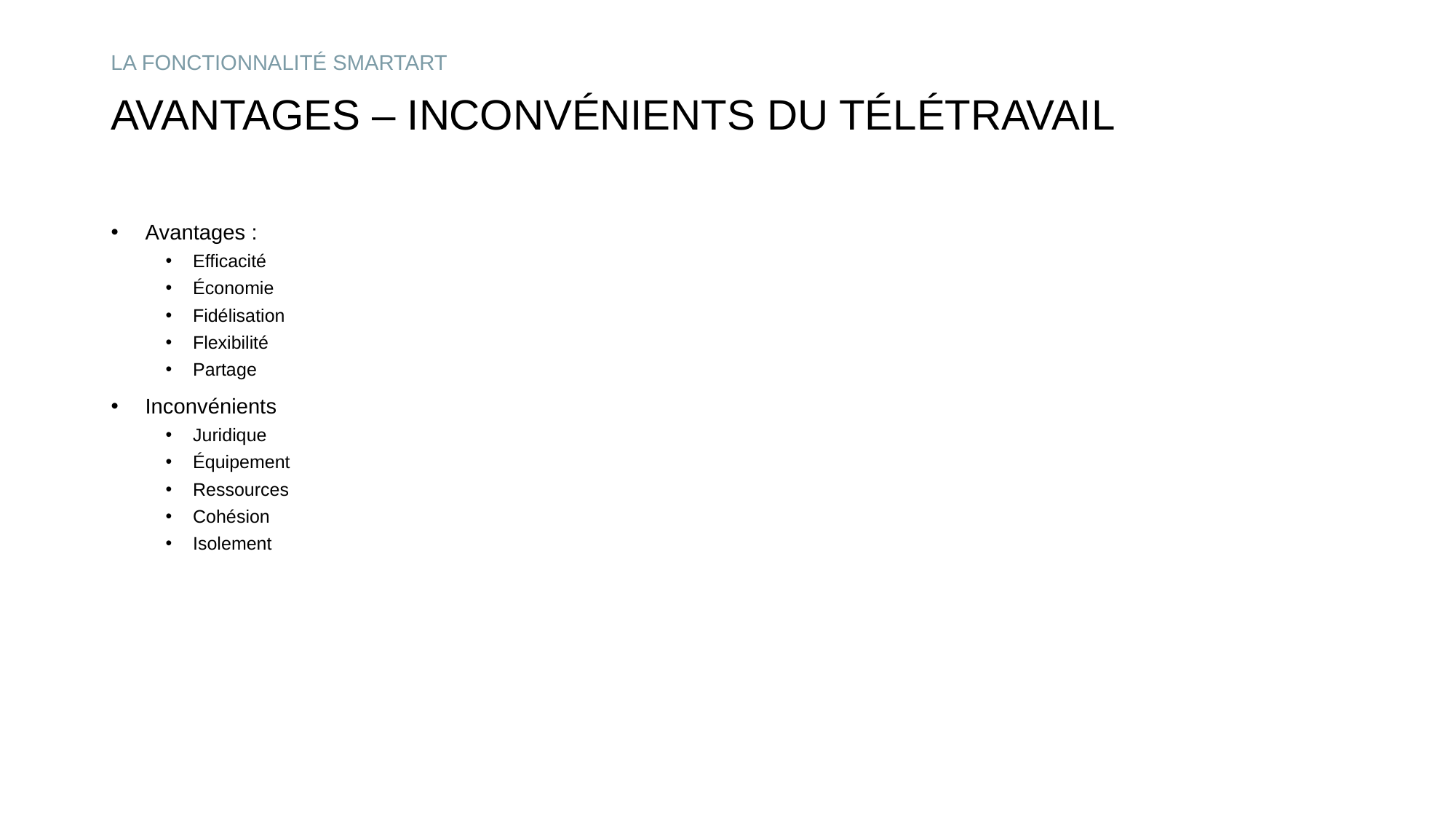

La fonctionnalité smartart
# Avantages – Inconvénients du télétravail
Avantages :
Efficacité
Économie
Fidélisation
Flexibilité
Partage
Inconvénients
Juridique
Équipement
Ressources
Cohésion
Isolement